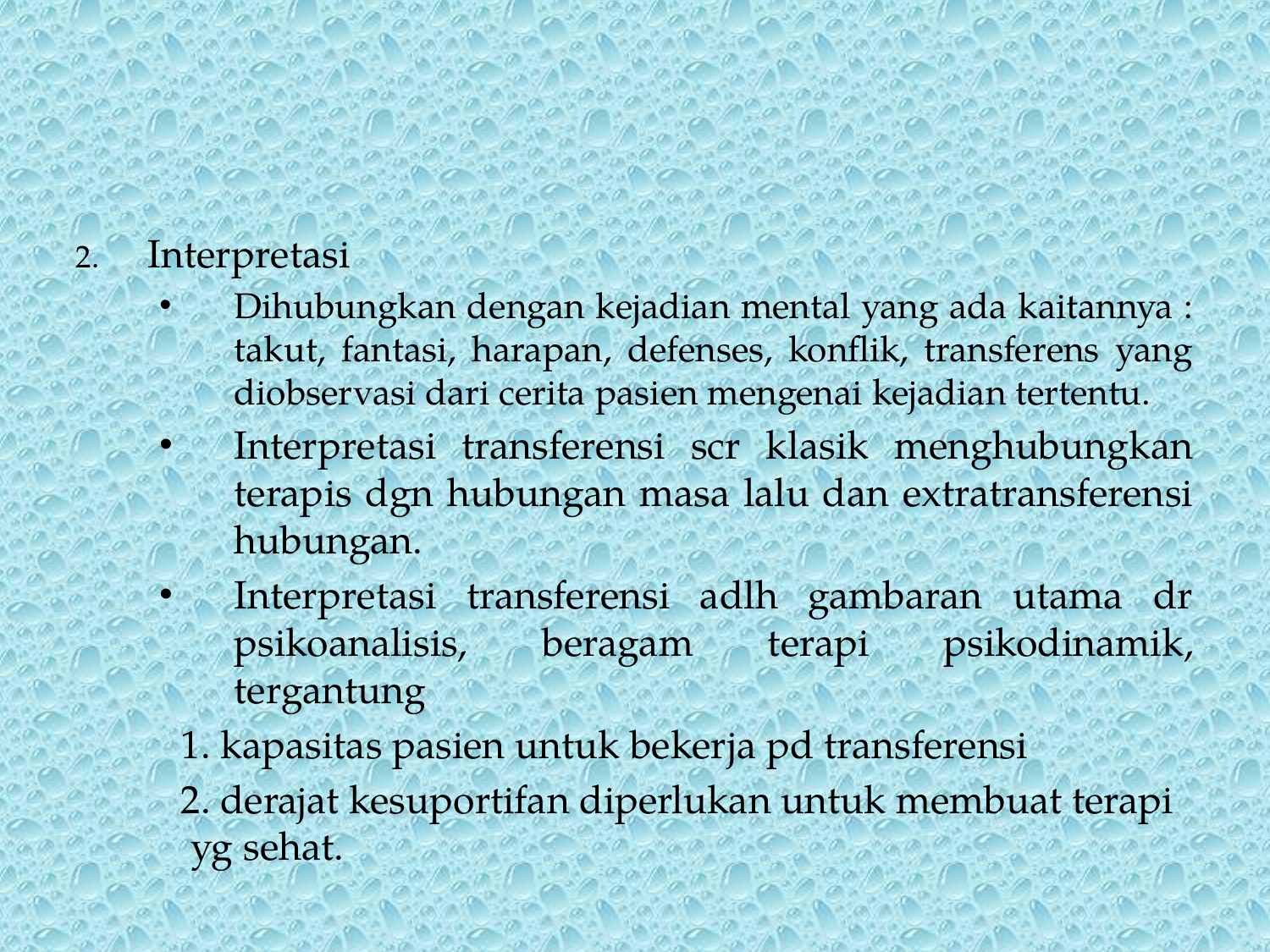

#
Interpretasi
Dihubungkan dengan kejadian mental yang ada kaitannya : takut, fantasi, harapan, defenses, konflik, transferens yang diobservasi dari cerita pasien mengenai kejadian tertentu.
Interpretasi transferensi scr klasik menghubungkan terapis dgn hubungan masa lalu dan extratransferensi hubungan.
Interpretasi transferensi adlh gambaran utama dr psikoanalisis, beragam terapi psikodinamik, tergantung
     	 1. kapasitas pasien untuk bekerja pd transferensi
      	 2. derajat kesuportifan diperlukan untuk membuat terapi 	  yg sehat.